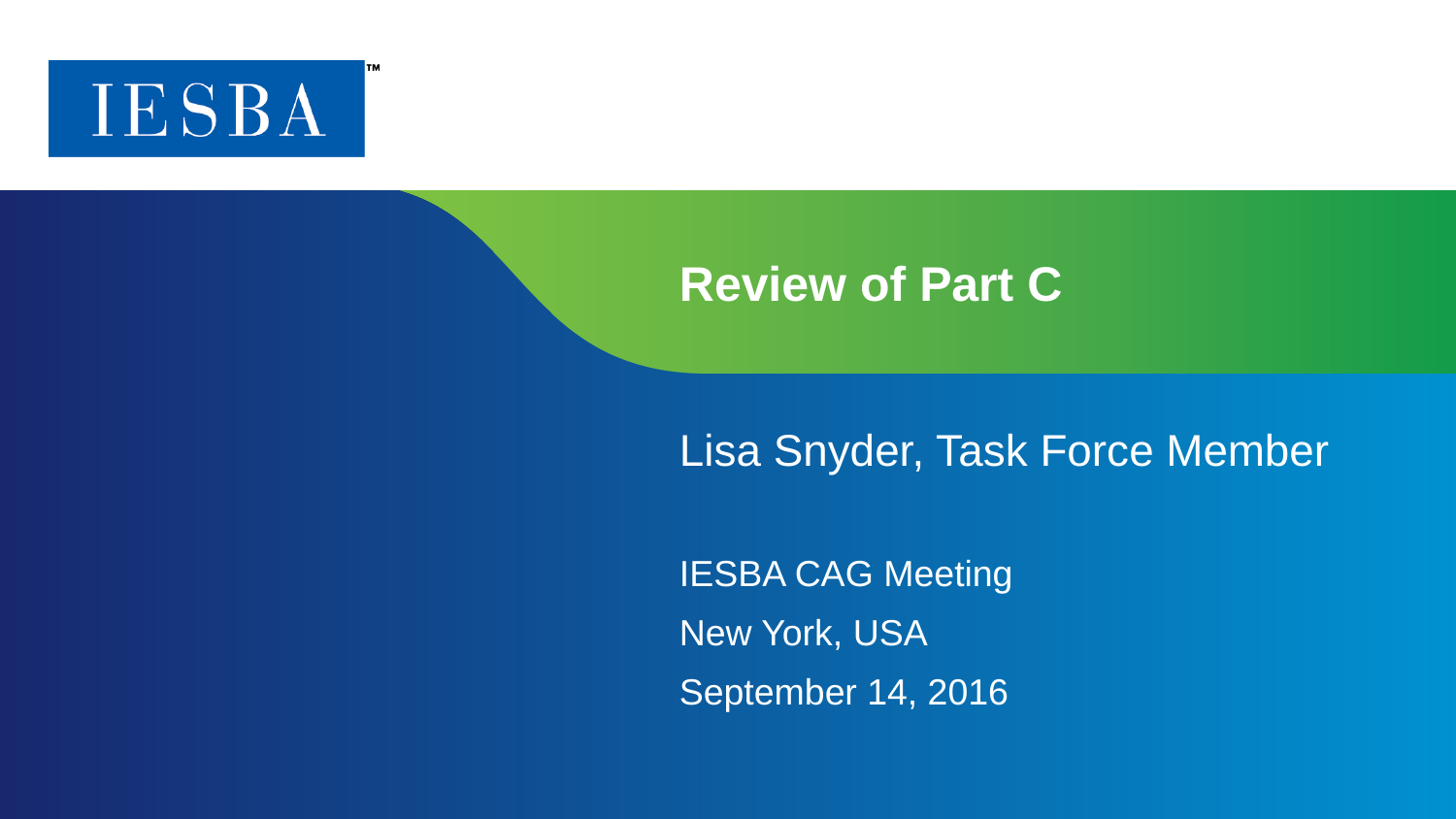

# Review of Part C
Lisa Snyder, Task Force Member

IESBA CAG Meeting
New York, USA
September 14, 2016